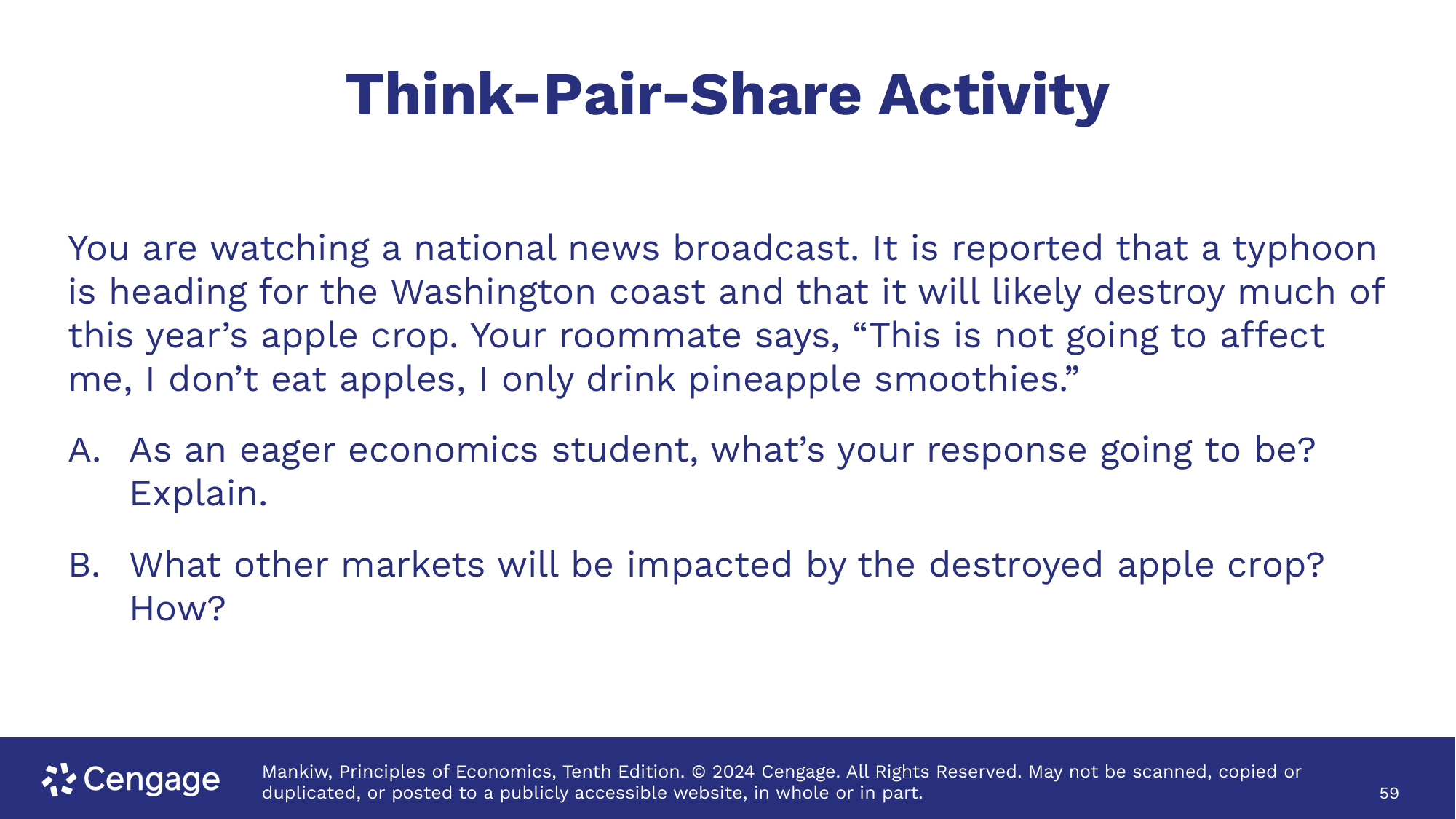

# Think-Pair-Share Activity
You are watching a national news broadcast. It is reported that a typhoon is heading for the Washington coast and that it will likely destroy much of this year’s apple crop. Your roommate says, “This is not going to affect me, I don’t eat apples, I only drink pineapple smoothies.”
As an eager economics student, what’s your response going to be? Explain.
What other markets will be impacted by the destroyed apple crop? How?